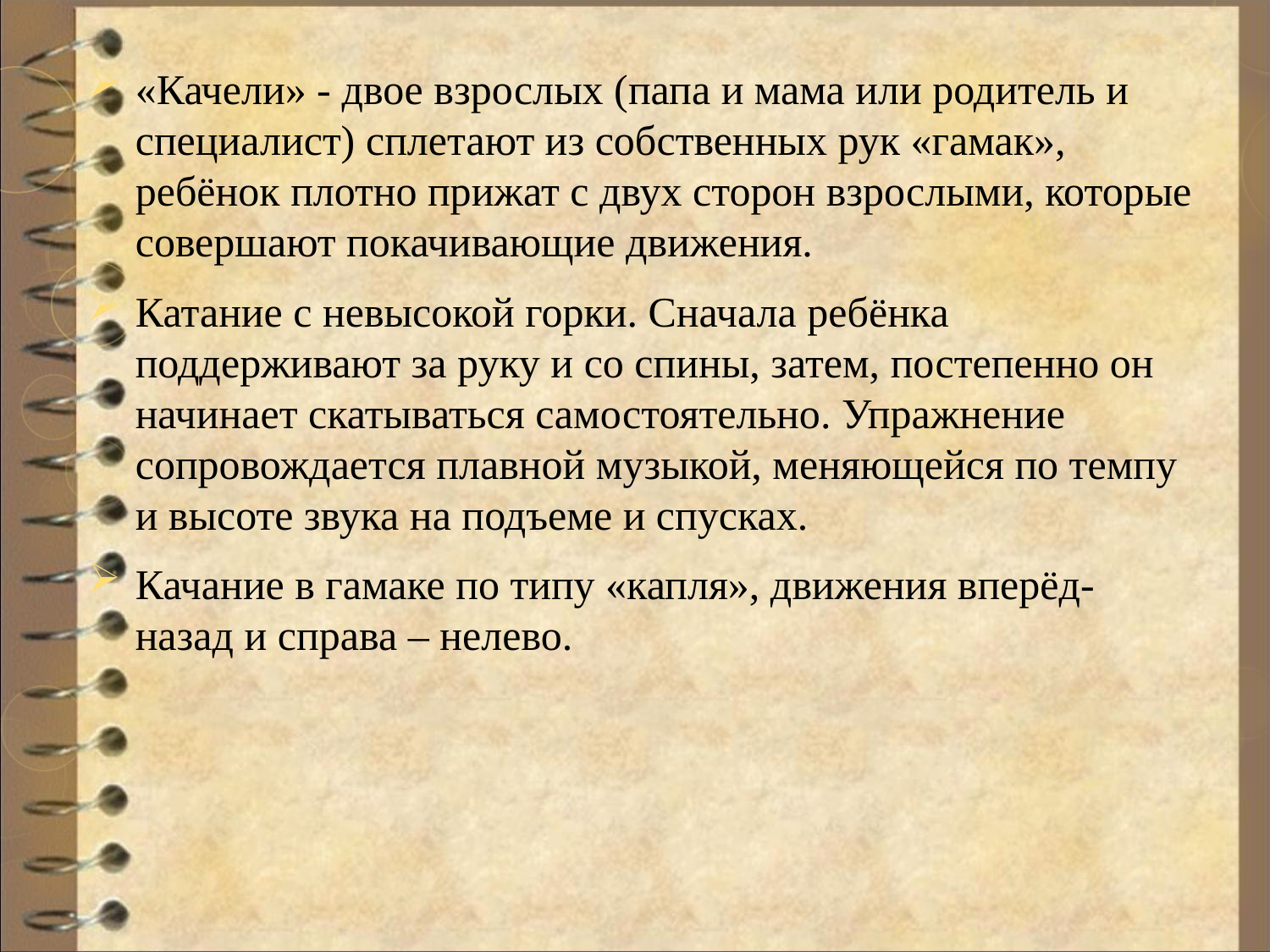

«Качели» - двое взрослых (папа и мама или родитель и специалист) сплетают из собственных рук «гамак», ребёнок плотно прижат с двух сторон взрослыми, которые совершают покачивающие движения.
Катание с невысокой горки. Сначала ребёнка поддерживают за руку и со спины, затем, постепенно он начинает скатываться самостоятельно. Упражнение сопровождается плавной музыкой, меняющейся по темпу и высоте звука на подъеме и спусках.
Качание в гамаке по типу «капля», движения вперёд-назад и справа – нелево.